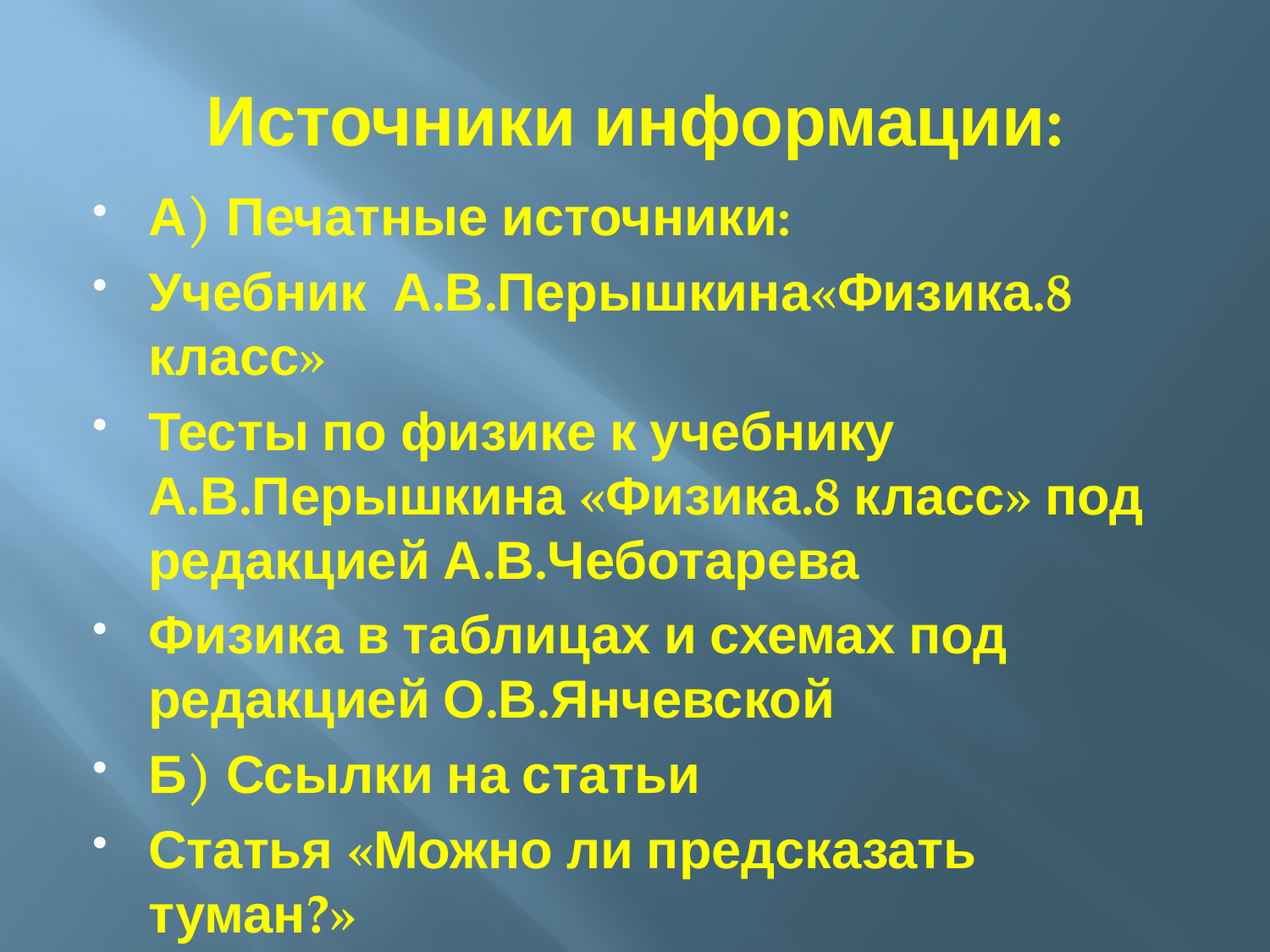

# Источники информации:
А) Печатные источники:
Учебник  А.В.Перышкина«Физика.8 класс»
Тесты по физике к учебнику А.В.Перышкина «Физика.8 класс» под редакцией А.В.Чеботарева
Физика в таблицах и схемах под редакцией О.В.Янчевской
Б) Ссылки на статьи
Статья «Можно ли предсказать туман?»